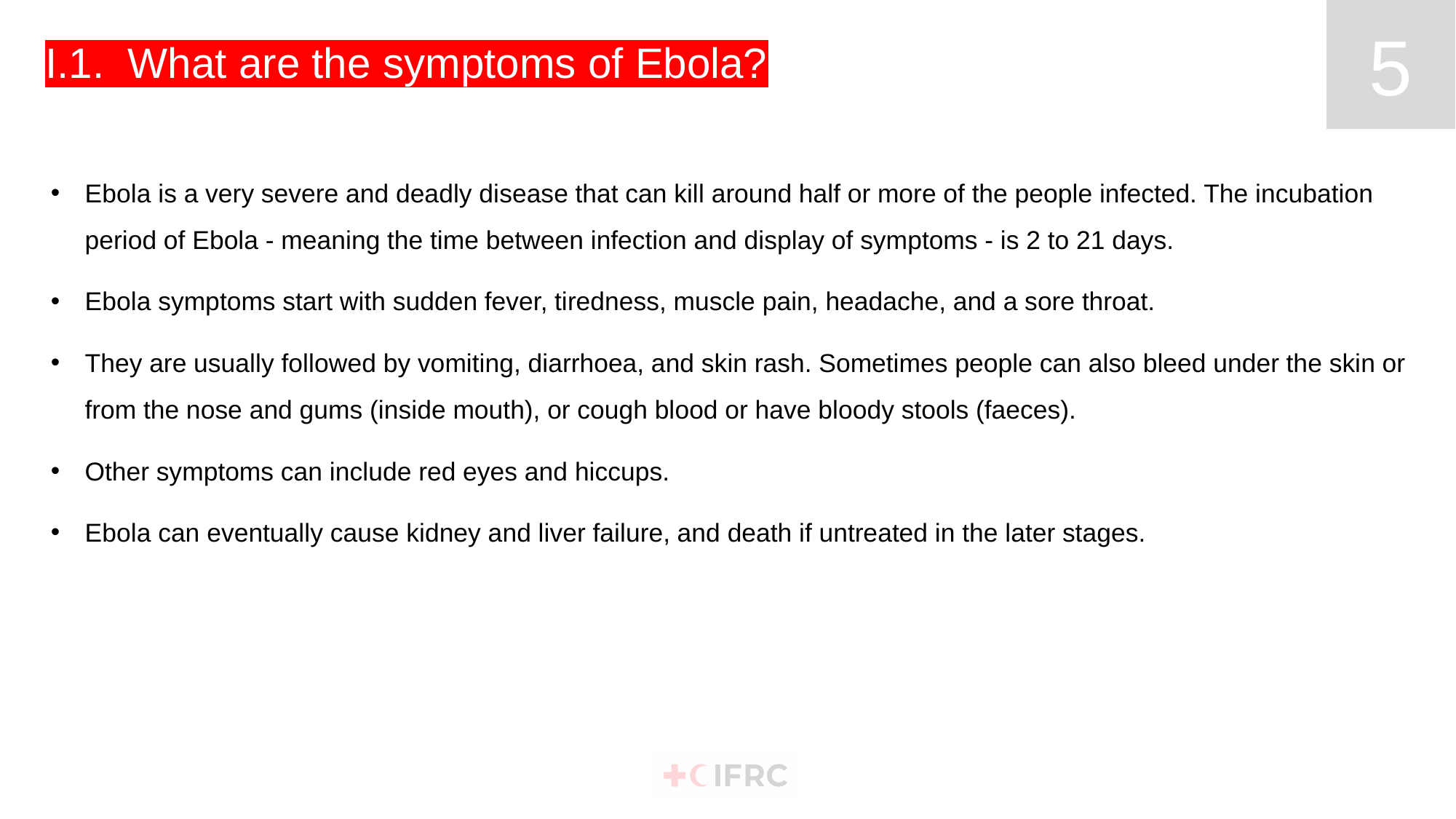

# I.1.  What are the symptoms of Ebola?
Ebola is a very severe and deadly disease that can kill around half or more of the people infected. The incubation period of Ebola - meaning the time between infection and display of symptoms - is 2 to 21 days.
Ebola symptoms start with sudden fever, tiredness, muscle pain, headache, and a sore throat.
They are usually followed by vomiting, diarrhoea, and skin rash. Sometimes people can also bleed under the skin or from the nose and gums (inside mouth), or cough blood or have bloody stools (faeces).
Other symptoms can include red eyes and hiccups.
Ebola can eventually cause kidney and liver failure, and death if untreated in the later stages.